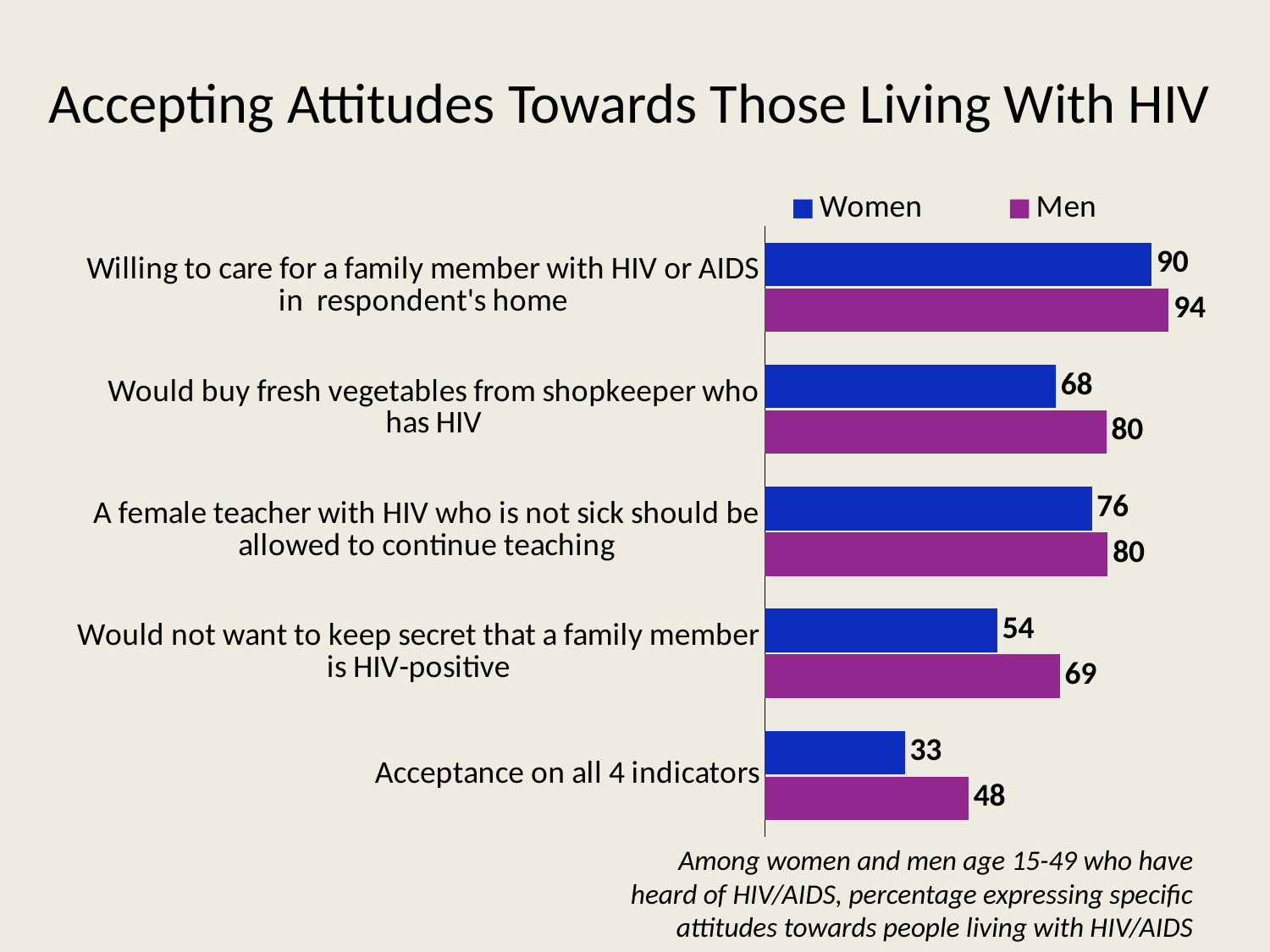

# Accepting Attitudes Towards Those Living With HIV

### Chart

| Category | Men  | Women |
|---|---|---|
| Acceptance on all 4 indicators | 47.5 | 32.6 |
| Would not want to keep secret that a family member is HIV-positive | 68.7 | 54.2 |
| A female teacher with HIV who is not sick should be allowed to continue teaching | 79.9 | 76.2 |
| Would buy fresh vegetables from shopkeeper who has HIV | 79.6 | 67.8 |
| Willing to care for a family member with HIV or AIDS in  respondent's home | 94.1 | 90.1 |
Among women and men age 15-49 who have heard of HIV/AIDS, percentage expressing specific attitudes towards people living with HIV/AIDS